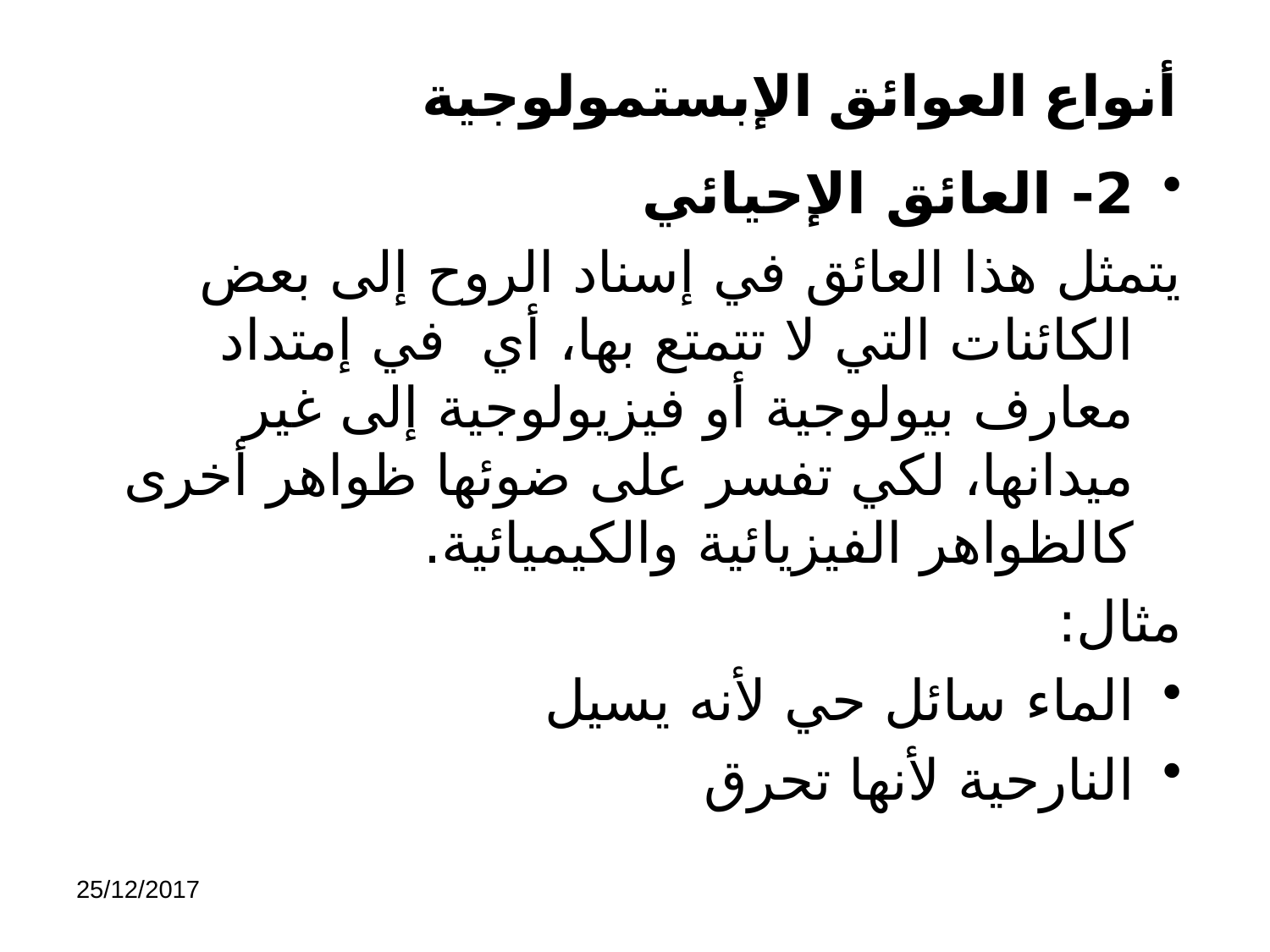

# أنواع العوائق الإبستمولوجية
2- العائق الإحيائي
يتمثل هذا العائق في إسناد الروح إلى بعض الكائنات التي لا تتمتع بها، أي  في إمتداد معارف بيولوجية أو فيزيولوجية إلى غير ميدانها، لكي تفسر على ضوئها ظواهر أخرى كالظواهر الفيزيائية والكيميائية.
مثال:
الماء سائل حي لأنه يسيل
النارحية لأنها تحرق

25/12/2017